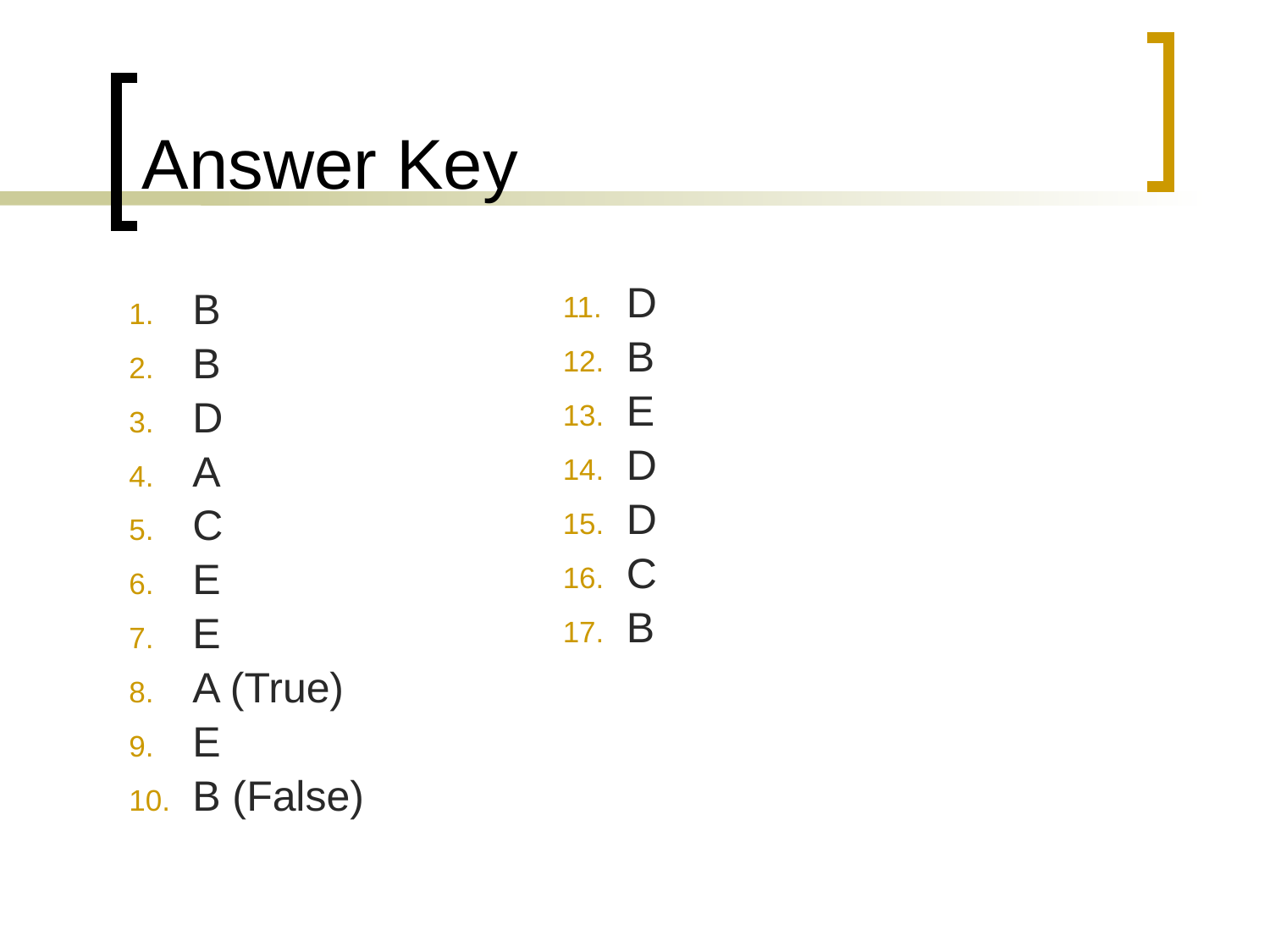

# Answer Key

B
B
D
A
C
E
E
A (True)
E
B (False)

D
B
E
D
D
C
B